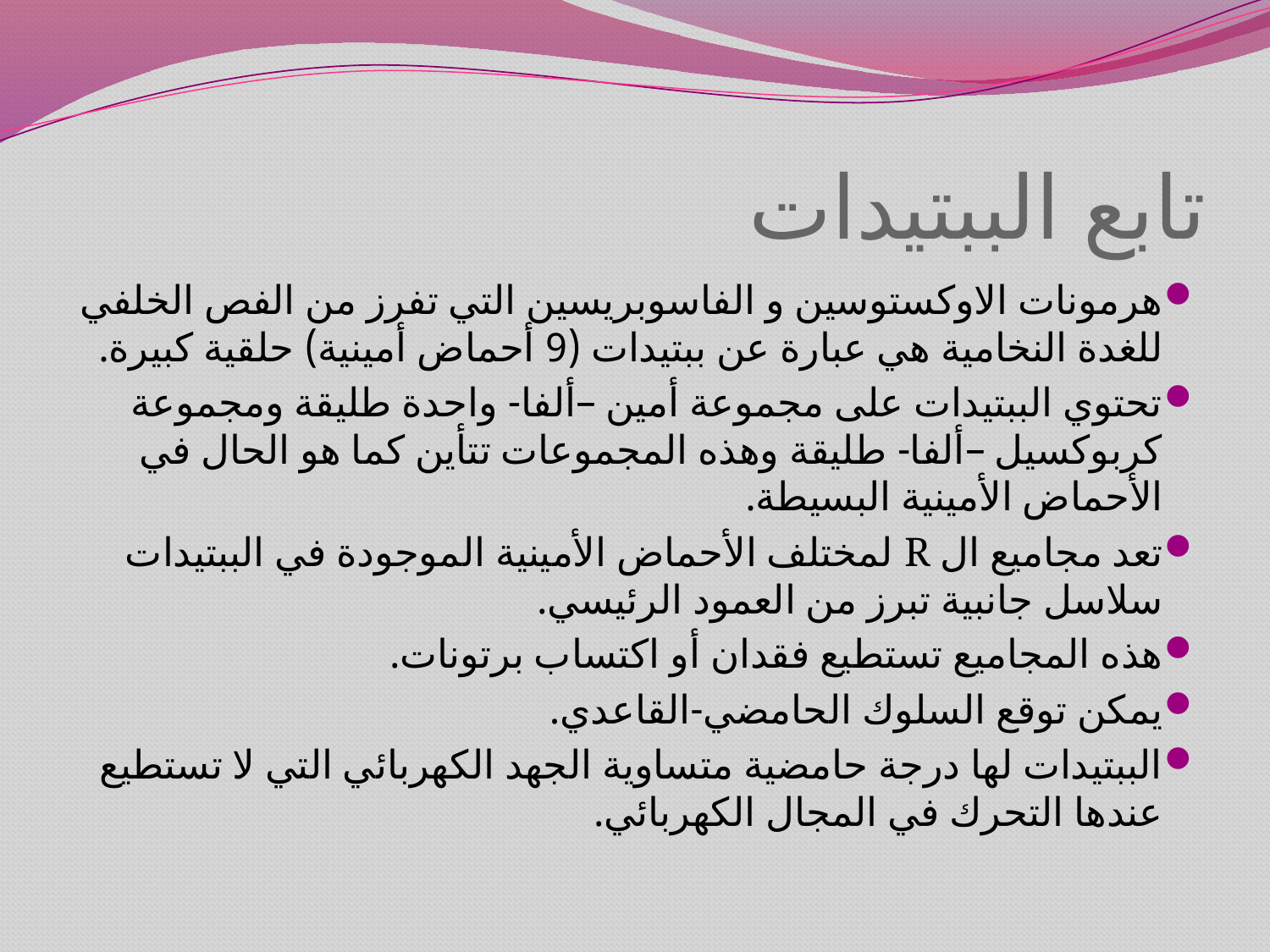

# تابع الببتيدات
هرمونات الاوكستوسين و الفاسوبريسين التي تفرز من الفص الخلفي للغدة النخامية هي عبارة عن ببتيدات (9 أحماض أمينية) حلقية كبيرة.
تحتوي الببتيدات على مجموعة أمين –ألفا- واحدة طليقة ومجموعة كربوكسيل –ألفا- طليقة وهذه المجموعات تتأين كما هو الحال في الأحماض الأمينية البسيطة.
تعد مجاميع ال R لمختلف الأحماض الأمينية الموجودة في الببتيدات سلاسل جانبية تبرز من العمود الرئيسي.
هذه المجاميع تستطيع فقدان أو اكتساب برتونات.
يمكن توقع السلوك الحامضي-القاعدي.
الببتيدات لها درجة حامضية متساوية الجهد الكهربائي التي لا تستطيع عندها التحرك في المجال الكهربائي.